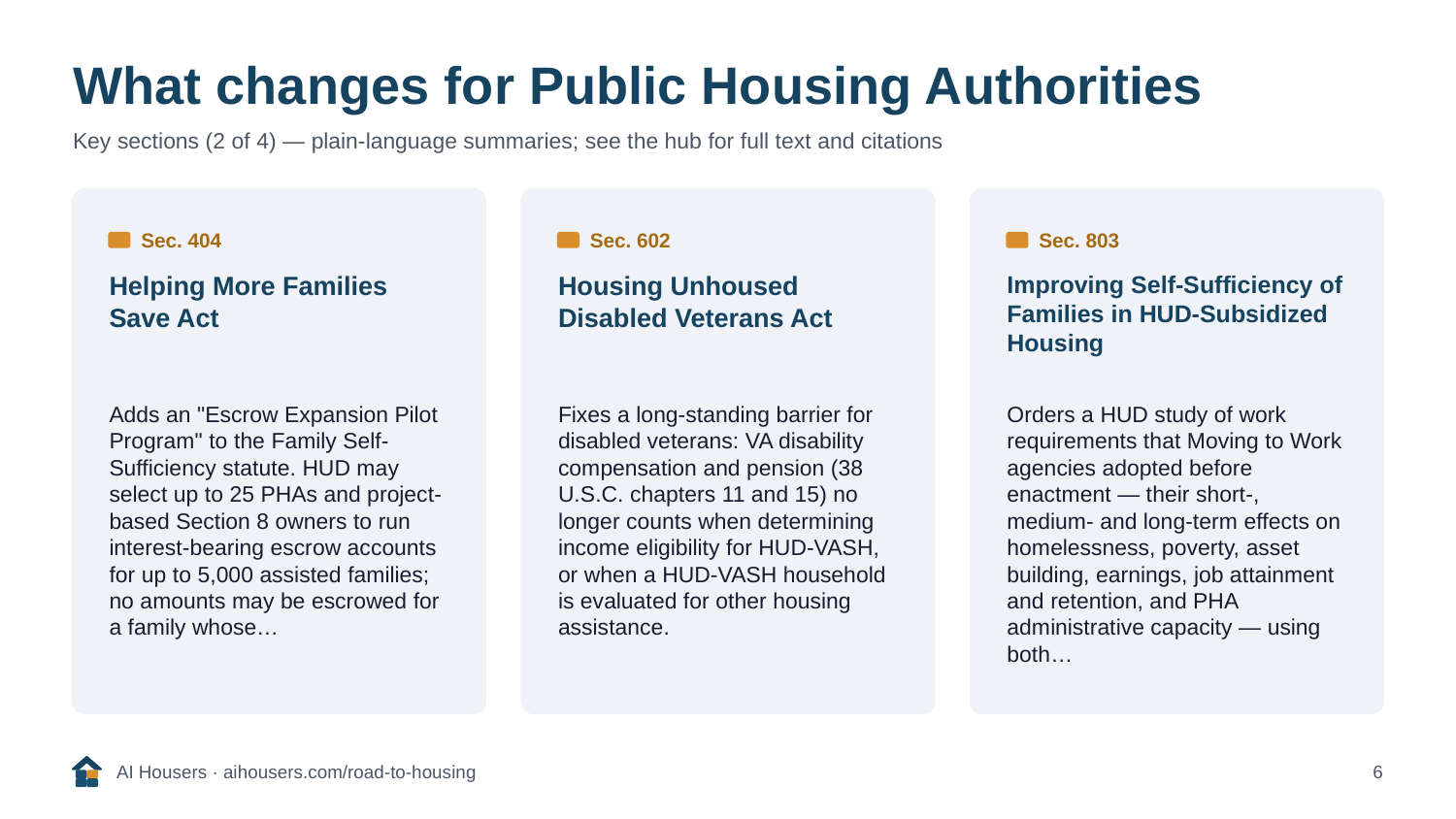

What changes for Public Housing Authorities
Key sections (2 of 4) — plain-language summaries; see the hub for full text and citations

Sec. 404
Sec. 602
Sec. 803

Helping More Families Save Act
Housing Unhoused Disabled Veterans Act
Improving Self-Sufficiency of Families in HUD-Subsidized Housing
Adds an "Escrow Expansion Pilot Program" to the Family Self-Sufficiency statute. HUD may select up to 25 PHAs and project-based Section 8 owners to run interest-bearing escrow accounts for up to 5,000 assisted families; no amounts may be escrowed for a family whose…
Fixes a long-standing barrier for disabled veterans: VA disability compensation and pension (38 U.S.C. chapters 11 and 15) no longer counts when determining income eligibility for HUD-VASH, or when a HUD-VASH household is evaluated for other housing assistance.
Orders a HUD study of work requirements that Moving to Work agencies adopted before enactment — their short-, medium- and long-term effects on homelessness, poverty, asset building, earnings, job attainment and retention, and PHA administrative capacity — using both…
AI Housers · aihousers.com/road-to-housing
6